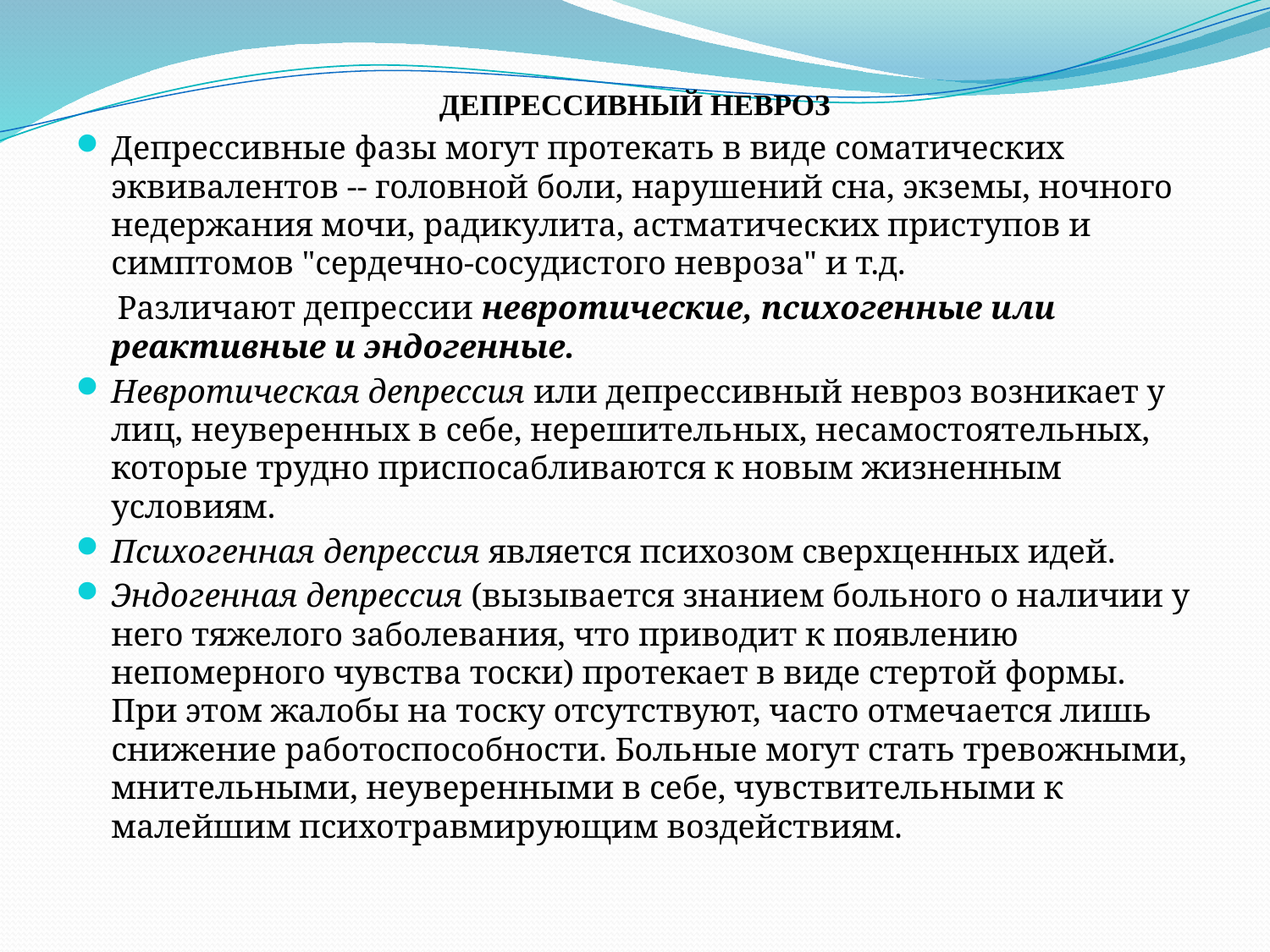

ДЕПРЕССИВНЫЙ НЕВРОЗ
Депрессивные фазы могут протекать в виде соматических эквивалентов -- головной боли, нарушений сна, экземы, ночного недержания мочи, радикулита, астматических приступов и симптомов "сердечно-сосудистого невроза" и т.д.
     Различают депрессии невротические, психогенные или реактивные и эндогенные.
Невротическая депрессия или депрессивный невроз возникает у лиц, неуверенных в себе, нерешительных, несамостоятельных, которые трудно приспосабливаются к новым жизненным условиям.
Психогенная депрессия является психозом сверхценных идей.
Эндогенная депрессия (вызывается знанием больного о наличии у него тяжелого заболевания, что приводит к появлению непомерного чувства тоски) протекает в виде стертой формы. При этом жалобы на тоску отсутствуют, часто отмечается лишь снижение работоспособности. Больные могут стать тревожными, мнительными, неуверенными в себе, чувствительными к малейшим психотравмирующим воздействиям.